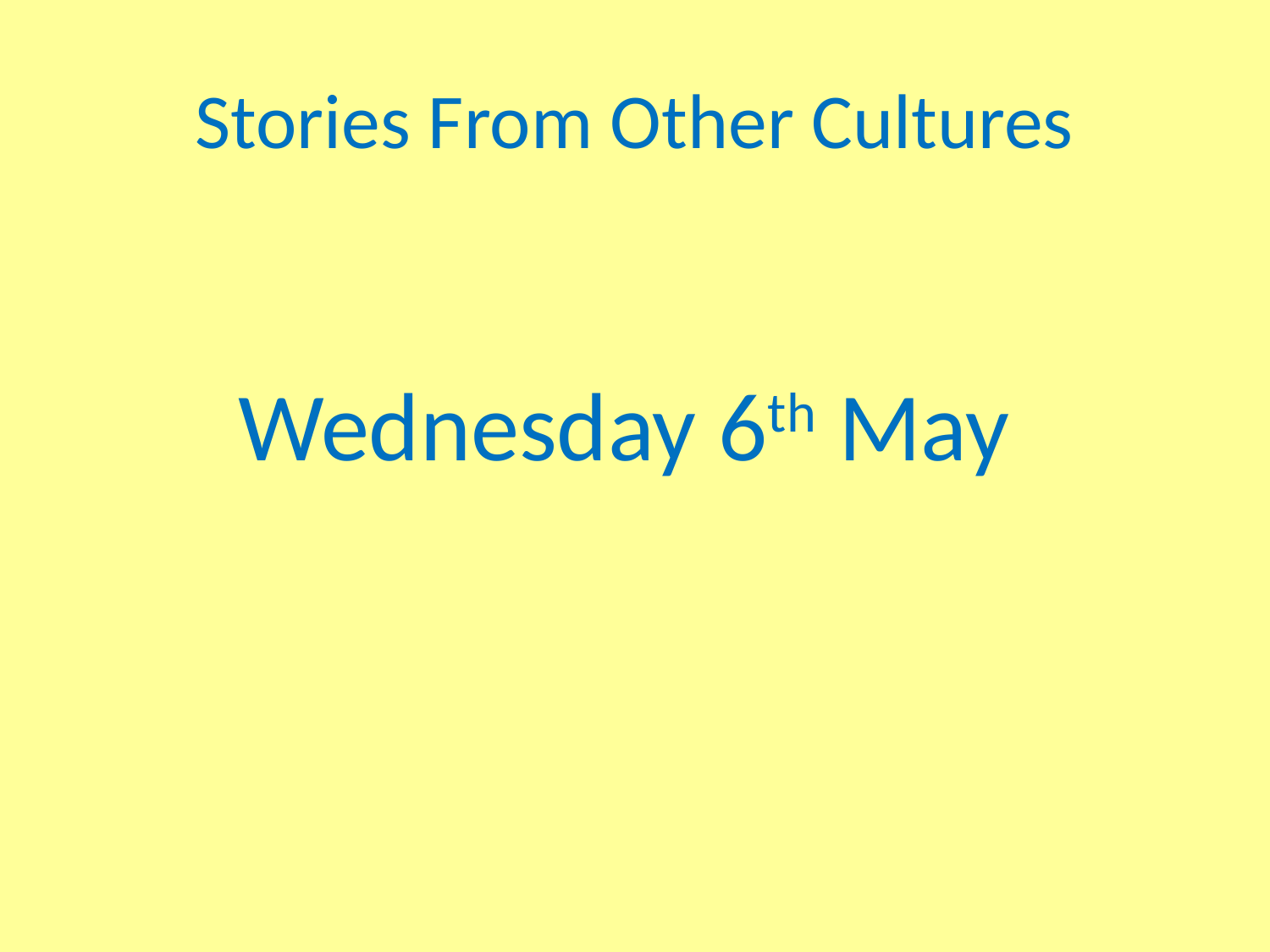

# Stories From Other Cultures

Wednesday 6th May